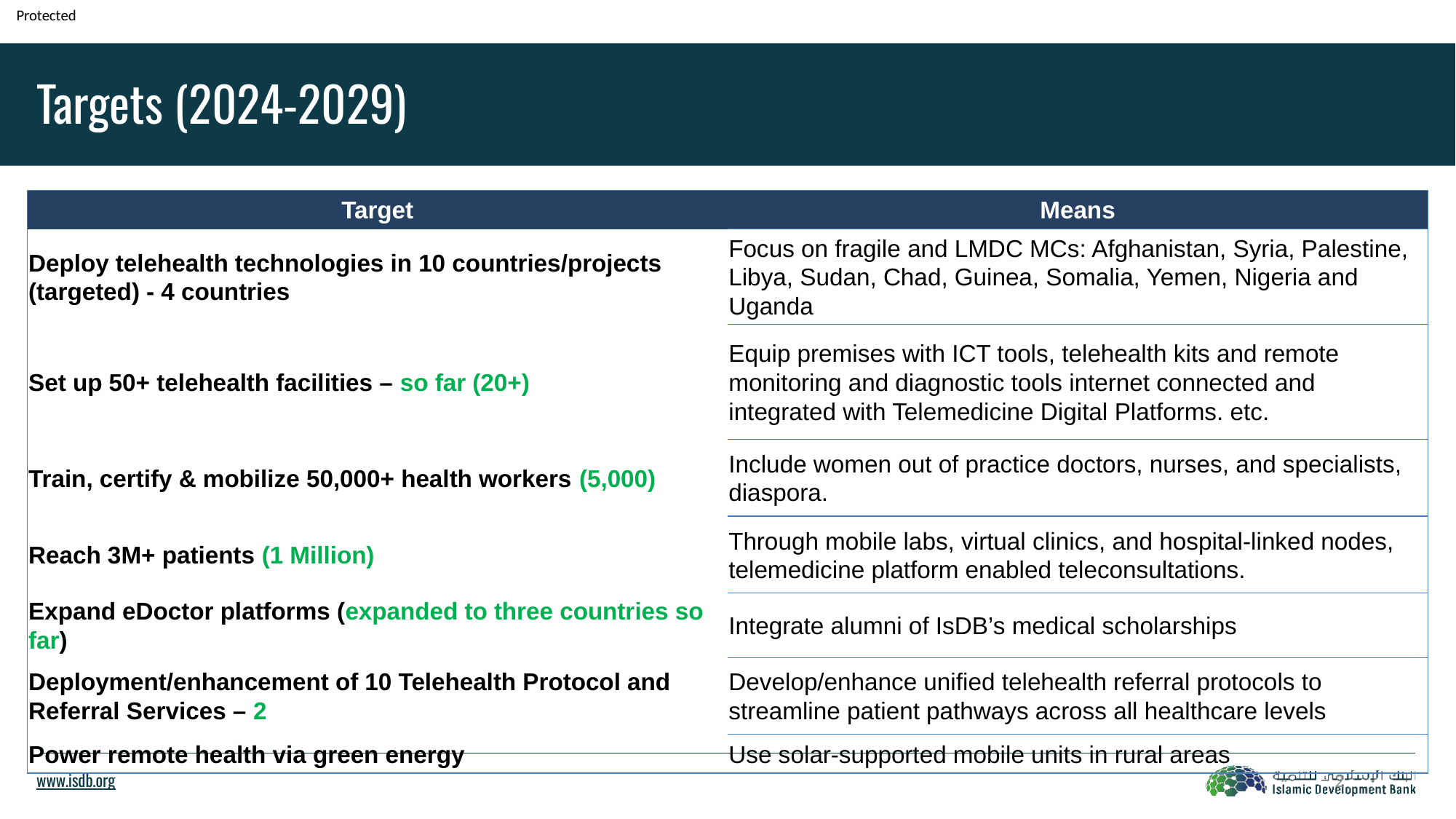

Protected

# Targets (2024-2029)
| Target | Means |
| --- | --- |
| Deploy telehealth technologies in 10 countries/projects (targeted) - 4 countries | Focus on fragile and LMDC MCs: Afghanistan, Syria, Palestine, Libya, Sudan, Chad, Guinea, Somalia, Yemen, Nigeria and Uganda |
| Set up 50+ telehealth facilities – so far (20+) | Equip premises with ICT tools, telehealth kits and remote monitoring and diagnostic tools internet connected and integrated with Telemedicine Digital Platforms. etc. |
| Train, certify & mobilize 50,000+ health workers (5,000) | Include women out of practice doctors, nurses, and specialists, diaspora. |
| Reach 3M+ patients (1 Million) | Through mobile labs, virtual clinics, and hospital-linked nodes, telemedicine platform enabled teleconsultations. |
| Expand eDoctor platforms (expanded to three countries so far) | Integrate alumni of IsDB’s medical scholarships |
| Deployment/enhancement of 10 Telehealth Protocol and Referral Services – 2 | Develop/enhance unified telehealth referral protocols to streamline patient pathways across all healthcare levels |
| Power remote health via green energy | Use solar-supported mobile units in rural areas |

2
www.isdb.org